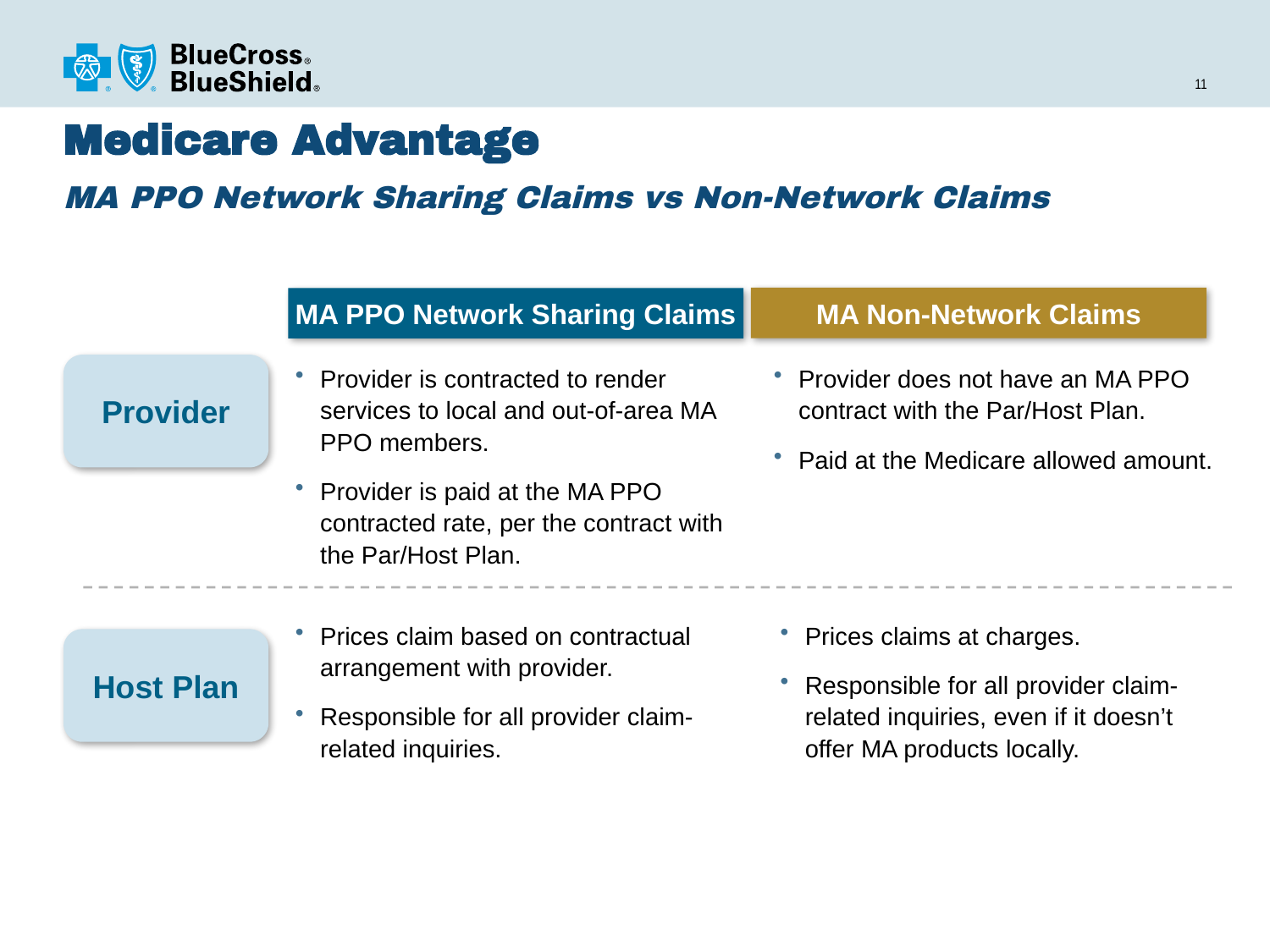

# Medicare Advantage MA PPO Network Sharing Claims vs Non-Network Claims
MA Non-Network Claims
MA PPO Network Sharing Claims
Provider is contracted to render services to local and out-of-area MA PPO members.
Provider is paid at the MA PPO contracted rate, per the contract with the Par/Host Plan.
Provider
Provider does not have an MA PPO contract with the Par/Host Plan.
Paid at the Medicare allowed amount.

Prices claim based on contractual arrangement with provider.
Responsible for all provider claim-related inquiries.
Prices claims at charges.
Responsible for all provider claim-related inquiries, even if it doesn’t offer MA products locally.
Host Plan